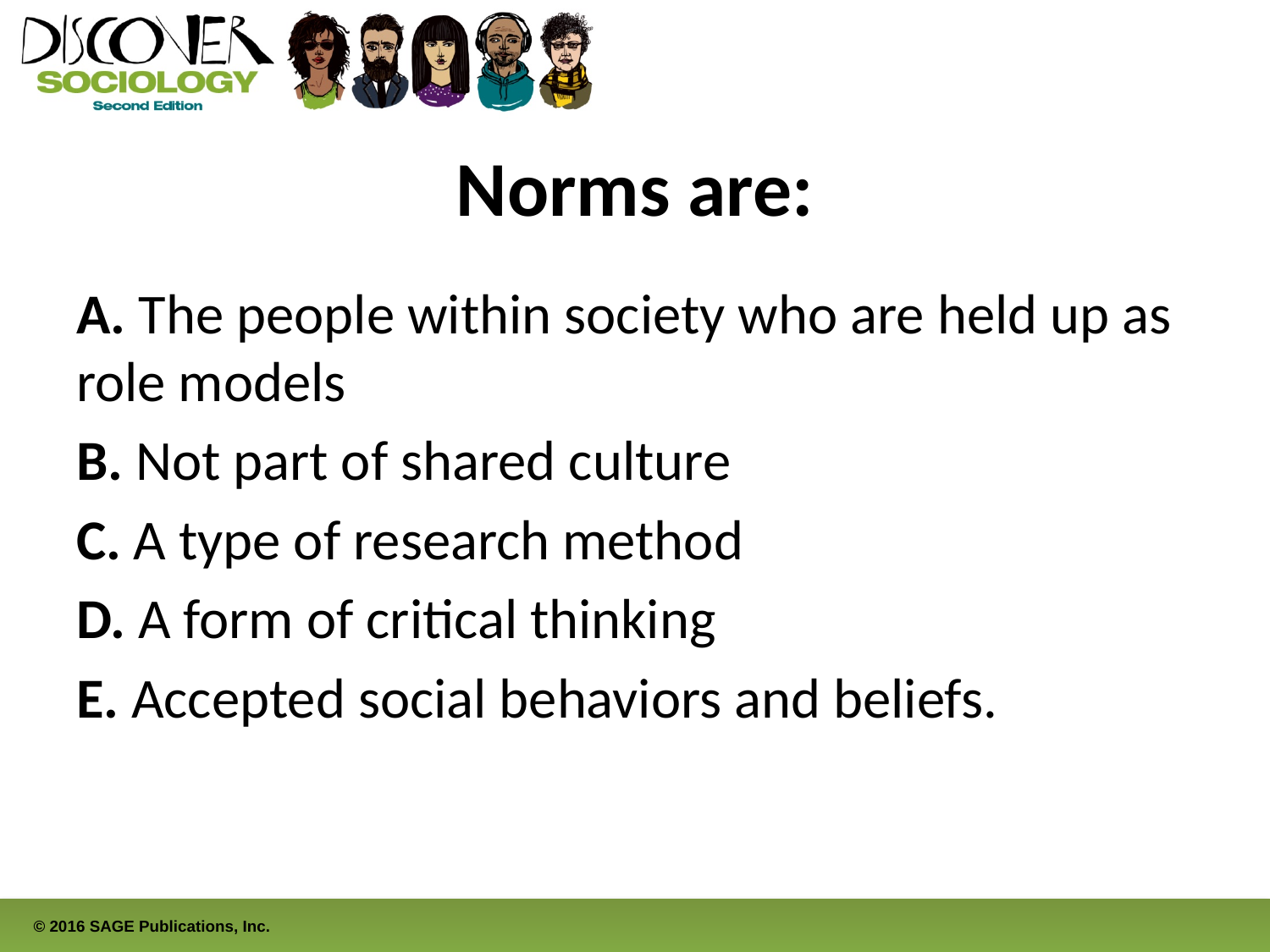

# Norms are:
A. The people within society who are held up as role models
B. Not part of shared culture
C. A type of research method
D. A form of critical thinking
E. Accepted social behaviors and beliefs.